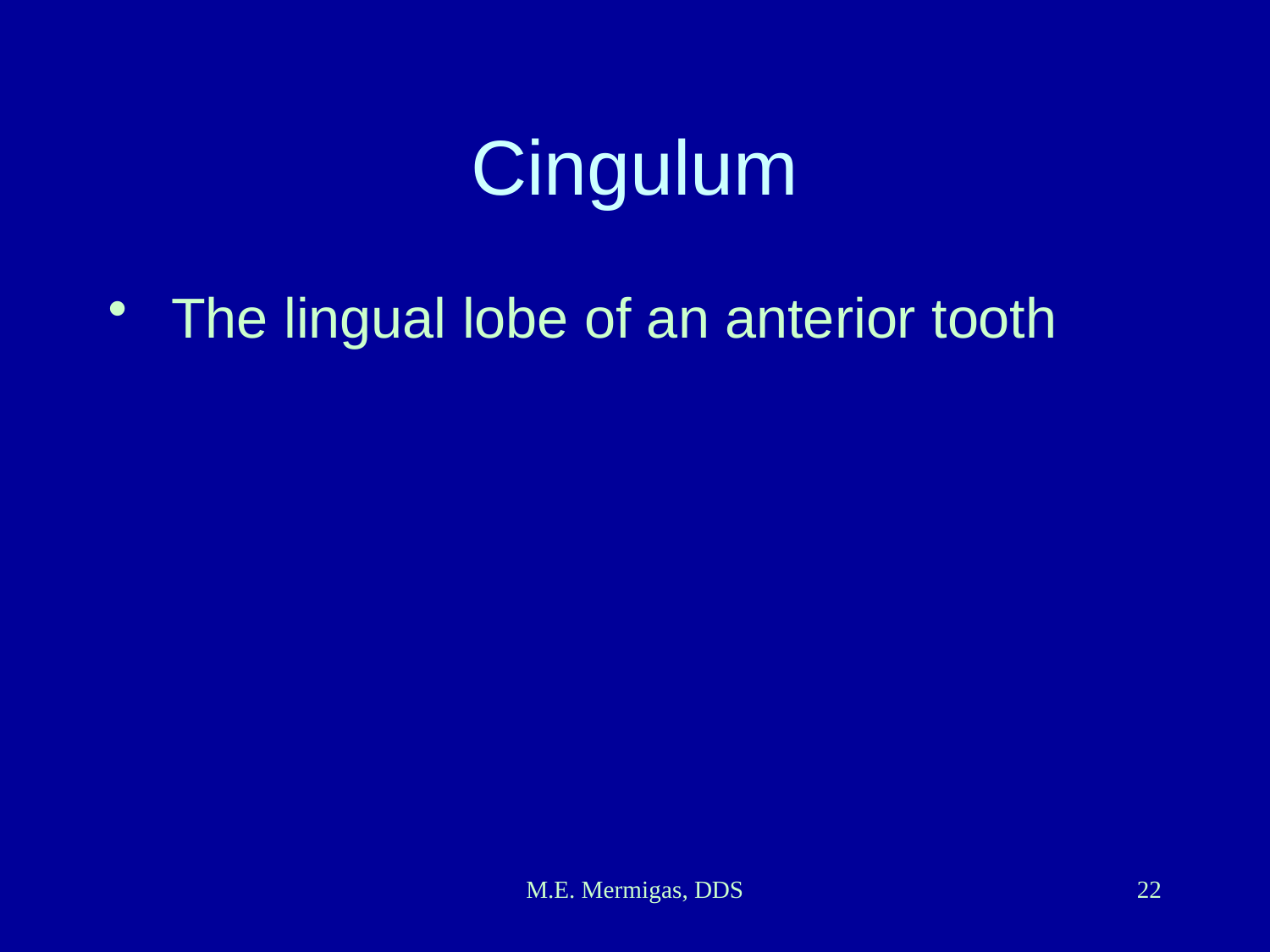

# Cingulum
 The lingual lobe of an anterior tooth
M.E. Mermigas, DDS
22